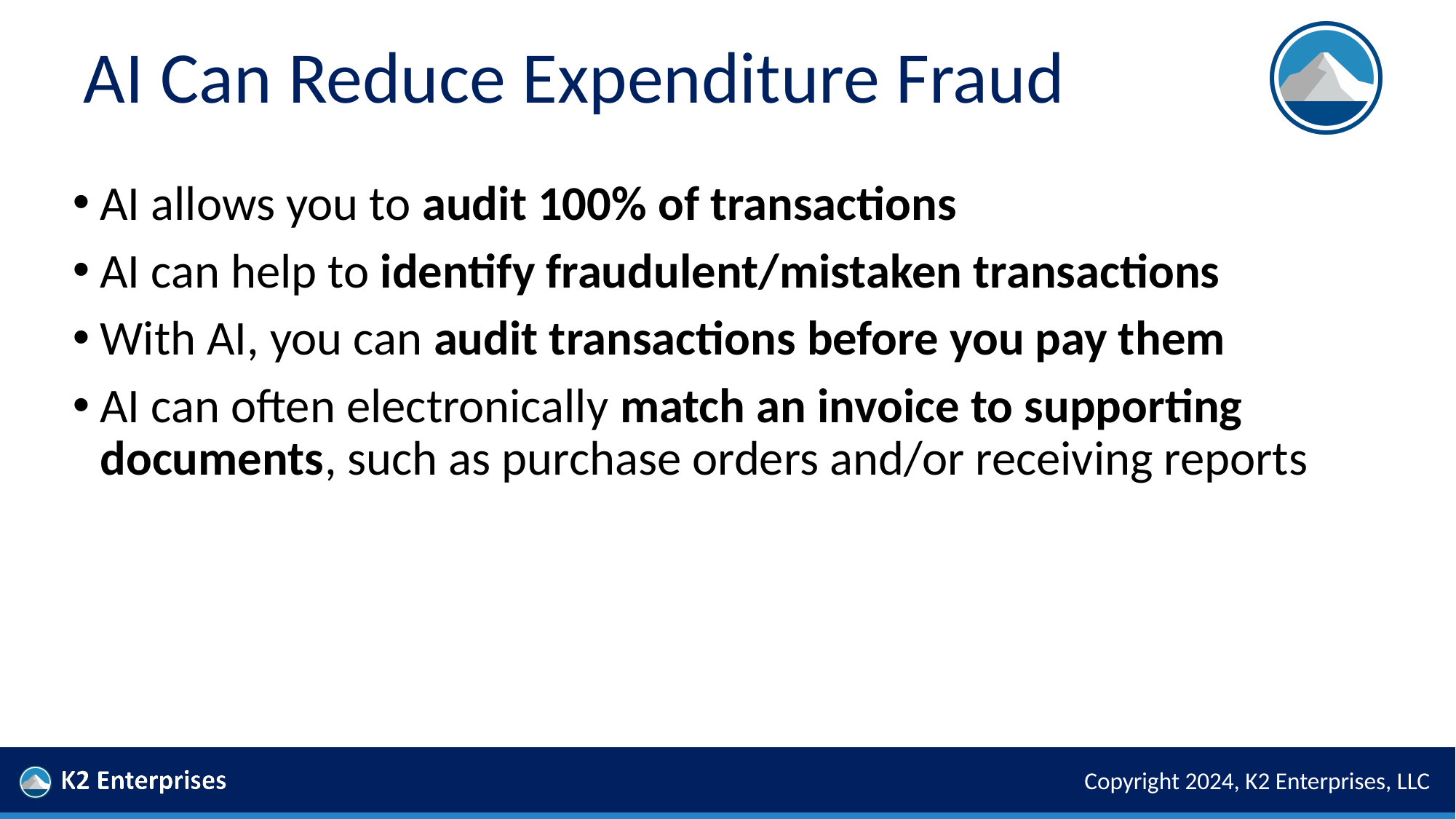

# AI Can Reduce Expenditure Fraud
AI allows you to audit 100% of transactions
AI can help to identify fraudulent/mistaken transactions
With AI, you can audit transactions before you pay them
AI can often electronically match an invoice to supporting documents, such as purchase orders and/or receiving reports